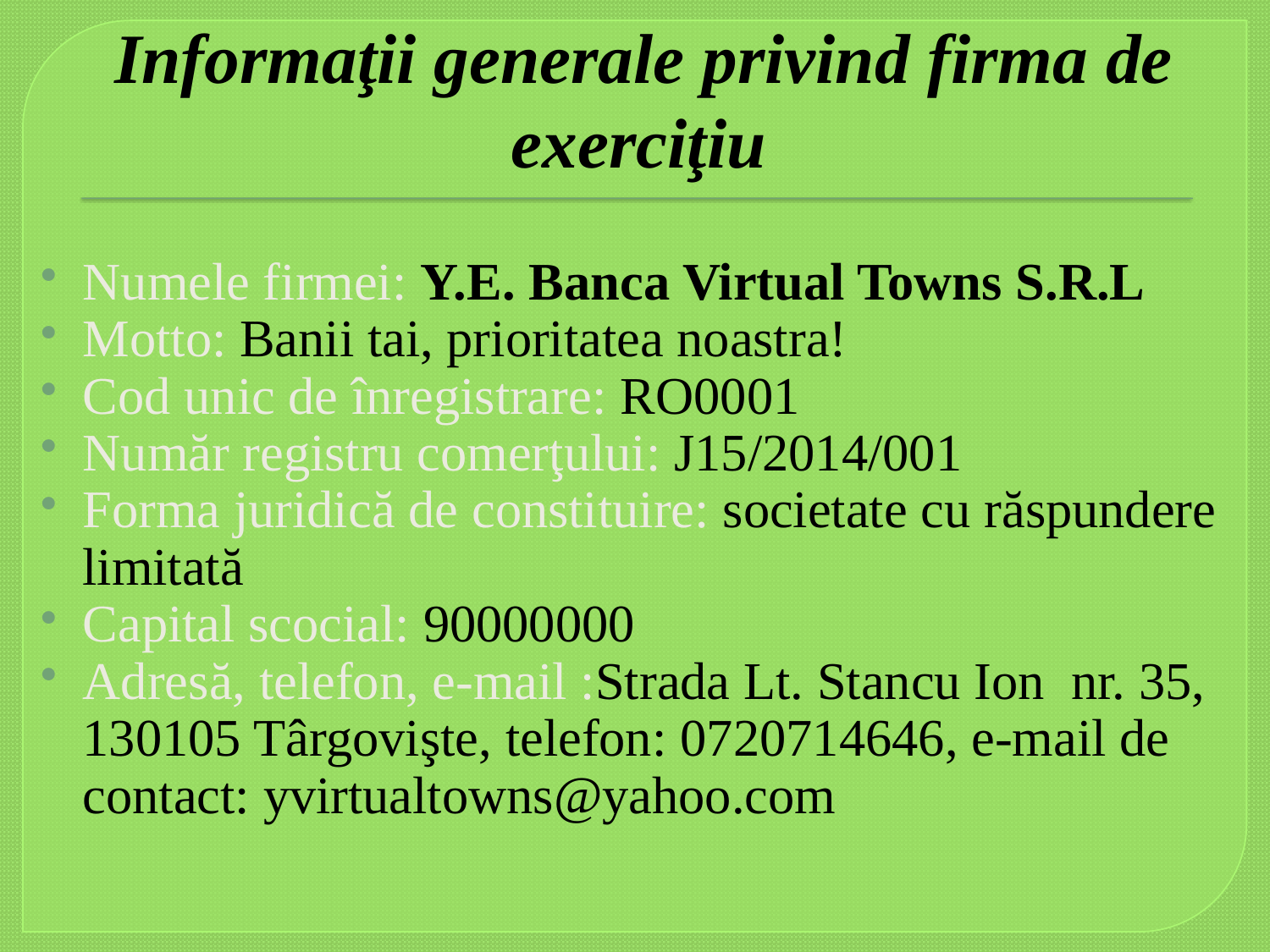

# Informaţii generale privind firma de exerciţiu
Numele firmei: Y.E. Banca Virtual Towns S.R.L
Motto: Banii tai, prioritatea noastra!
Cod unic de înregistrare: RO0001
Număr registru comerţului: J15/2014/001
Forma juridică de constituire: societate cu răspundere limitată
Capital scocial: 90000000
Adresă, telefon, e-mail :Strada Lt. Stancu Ion  nr. 35, 130105 Târgovişte, telefon: 0720714646, e-mail de contact: yvirtualtowns@yahoo.com